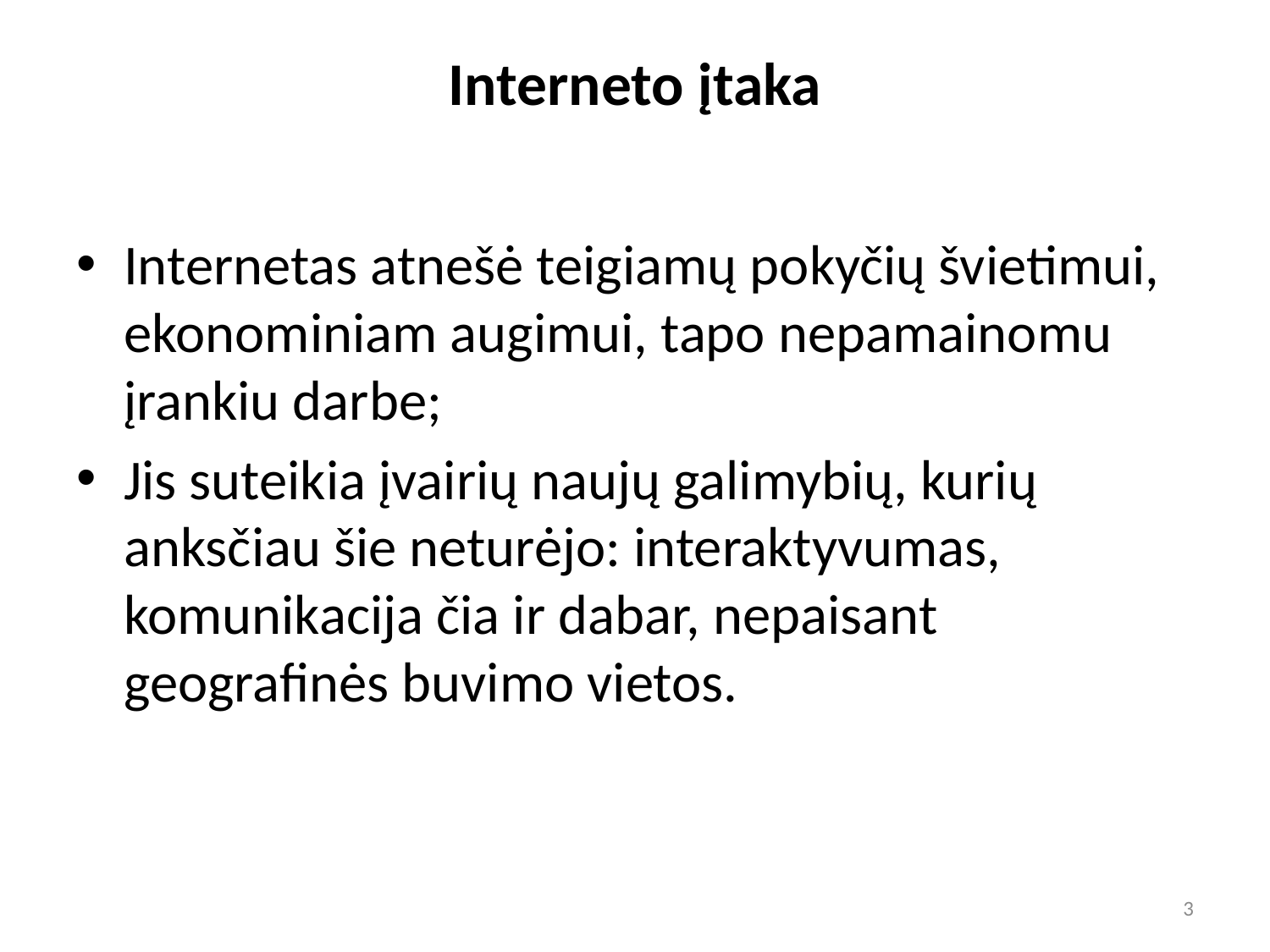

# Interneto įtaka
Internetas atnešė teigiamų pokyčių švietimui, ekonominiam augimui, tapo nepamainomu įrankiu darbe;
Jis suteikia įvairių naujų galimybių, kurių anksčiau šie neturėjo: interaktyvumas, komunikacija čia ir dabar, nepaisant geografinės buvimo vietos.
3